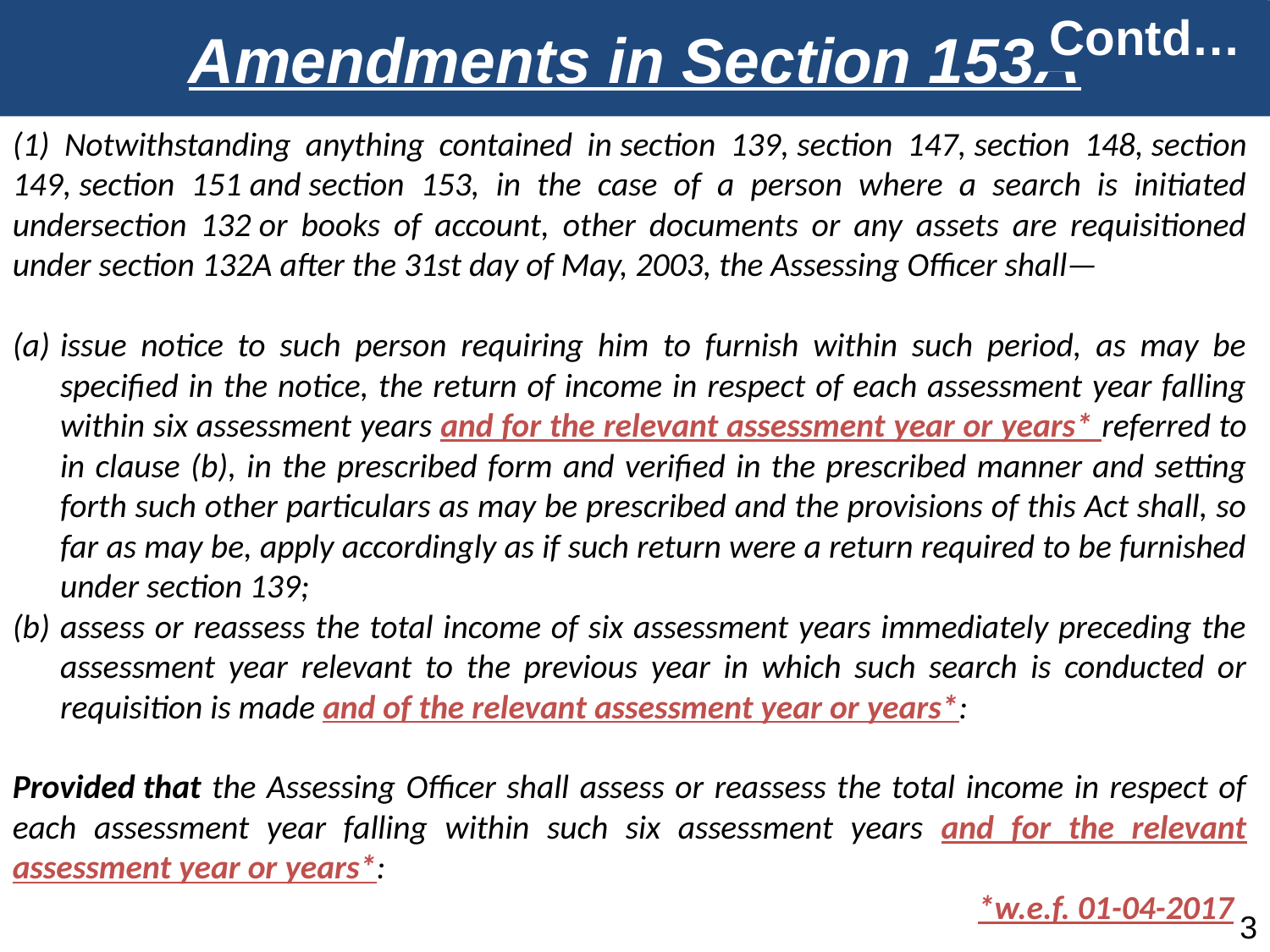

Contd…
Amendments in Section 153A
(1) Notwithstanding anything contained in section 139, section 147, section 148, section 149, section 151 and section 153, in the case of a person where a search is initiated undersection 132 or books of account, other documents or any assets are requisitioned under section 132A after the 31st day of May, 2003, the Assessing Officer shall—

issue notice to such person requiring him to furnish within such period, as may be specified in the notice, the return of income in respect of each assessment year falling within six assessment years and for the relevant assessment year or years* referred to in clause (b), in the prescribed form and verified in the prescribed manner and setting forth such other particulars as may be prescribed and the provisions of this Act shall, so far as may be, apply accordingly as if such return were a return required to be furnished under section 139;
assess or reassess the total income of six assessment years immediately preceding the assessment year relevant to the previous year in which such search is conducted or requisition is made and of the relevant assessment year or years*:

Provided that the Assessing Officer shall assess or reassess the total income in respect of each assessment year falling within such six assessment years and for the relevant assessment year or years*:
							          *w.e.f. 01-04-2017
3